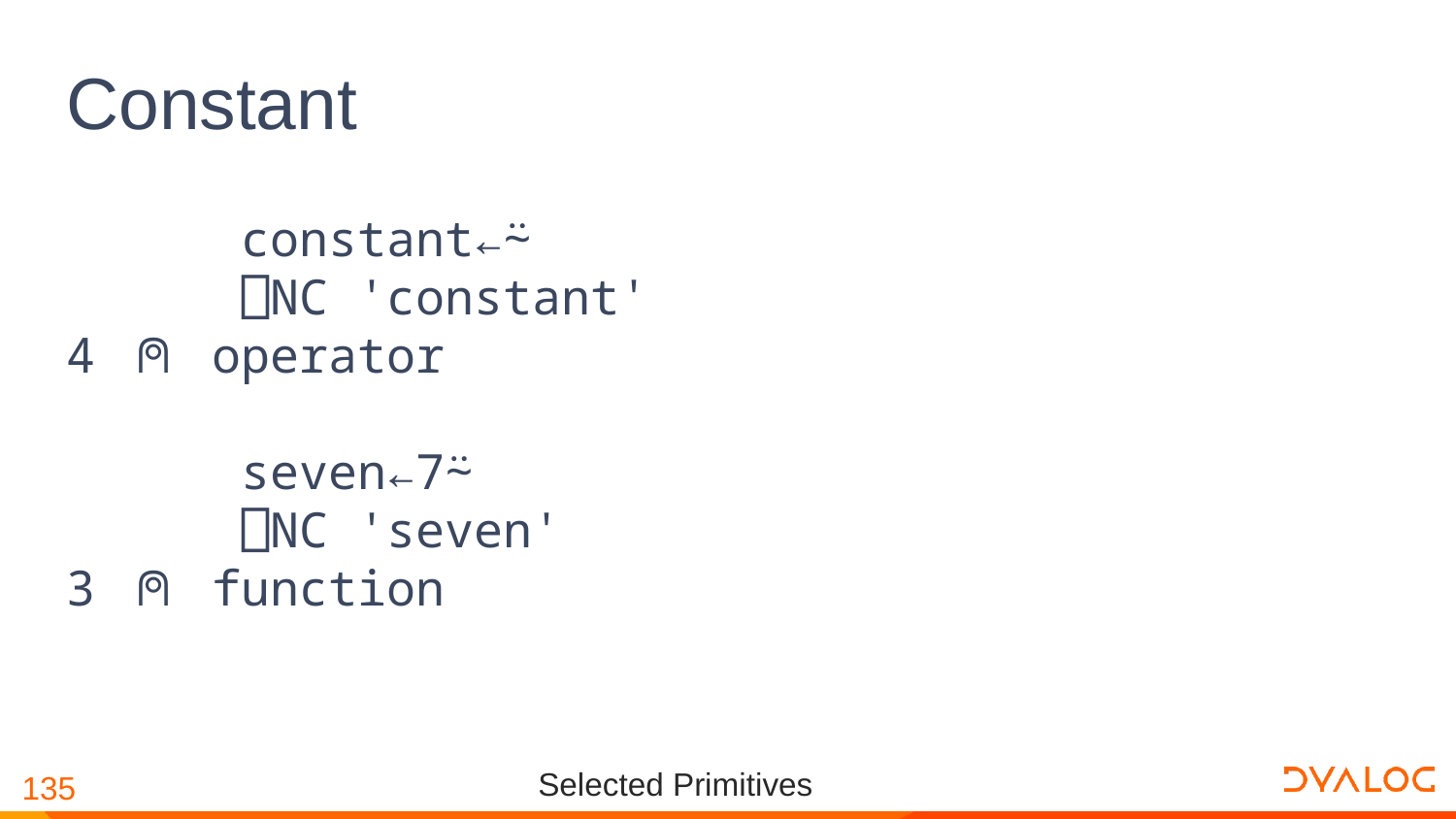

# Constant
      constant←⍨
      ⎕NC 'constant'
4 ⍝ operator
      seven←7⍨
      ⎕NC 'seven'
3 ⍝ function